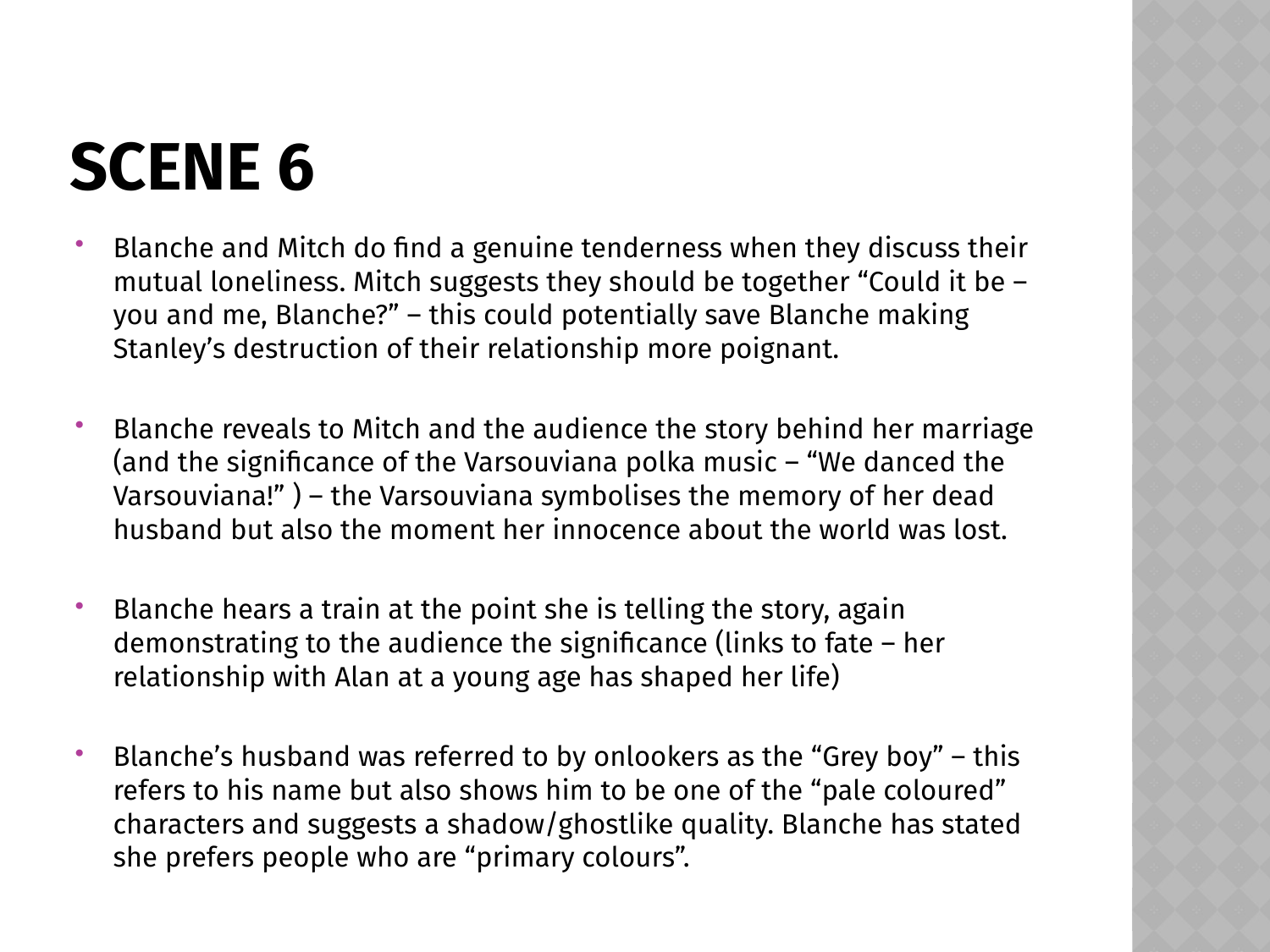

# Scene 6
Blanche and Mitch do find a genuine tenderness when they discuss their mutual loneliness. Mitch suggests they should be together “Could it be – you and me, Blanche?” – this could potentially save Blanche making Stanley’s destruction of their relationship more poignant.

Blanche reveals to Mitch and the audience the story behind her marriage (and the significance of the Varsouviana polka music – “We danced the Varsouviana!” ) – the Varsouviana symbolises the memory of her dead husband but also the moment her innocence about the world was lost.

Blanche hears a train at the point she is telling the story, again demonstrating to the audience the significance (links to fate – her relationship with Alan at a young age has shaped her life)

Blanche’s husband was referred to by onlookers as the “Grey boy” – this refers to his name but also shows him to be one of the “pale coloured” characters and suggests a shadow/ghostlike quality. Blanche has stated she prefers people who are “primary colours”.